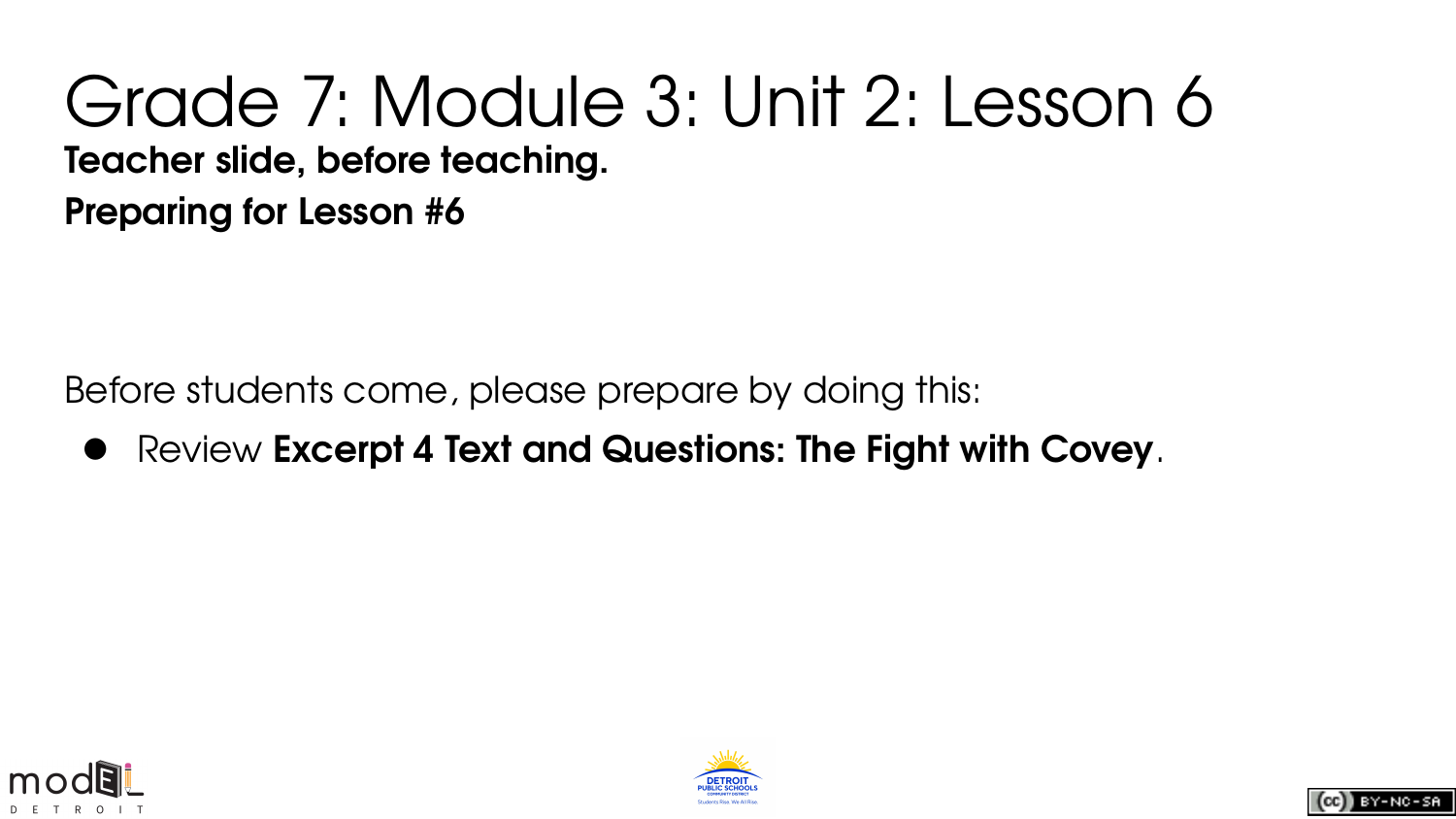

Grade 7: Module 3: Unit 2: Lesson 6
Teacher slide, before teaching.
Preparing for Lesson #6

Before students come, please prepare by doing this:
Review Excerpt 4 Text and Questions: The Fight with Covey.